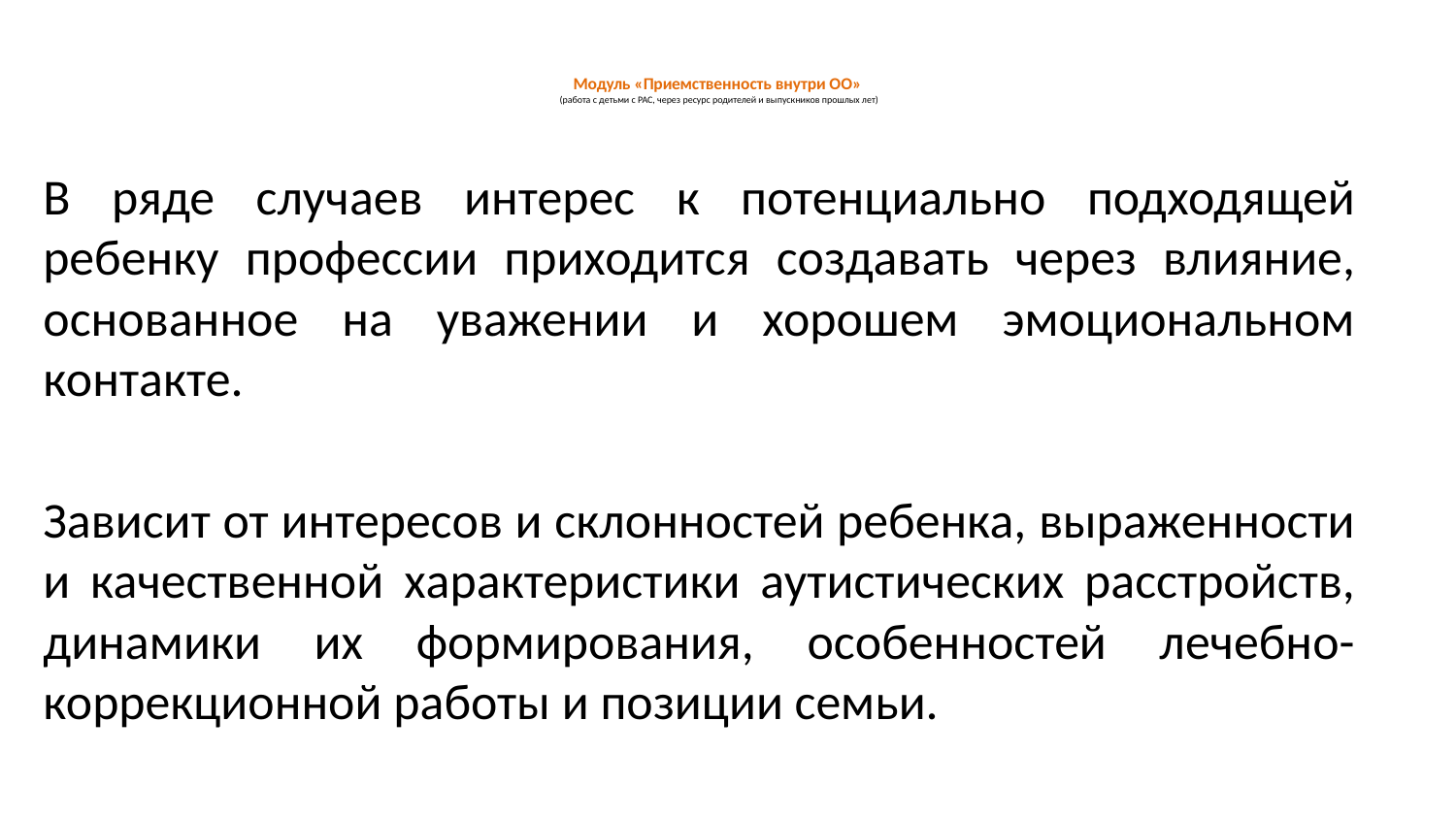

# Модуль «Приемственность внутри ОО» (работа с детьми с РАС, через ресурс родителей и выпускников прошлых лет)
В ряде случаев интерес к потенциально подходящей ребенку профессии приходится создавать через влияние, основанное на уважении и хорошем эмоциональном контакте.

Зависит от интересов и склонностей ребенка, выраженности и качественной характеристики аутистических расстройств, динамики их формирования, особенностей лечебно-коррекционной работы и позиции семьи.